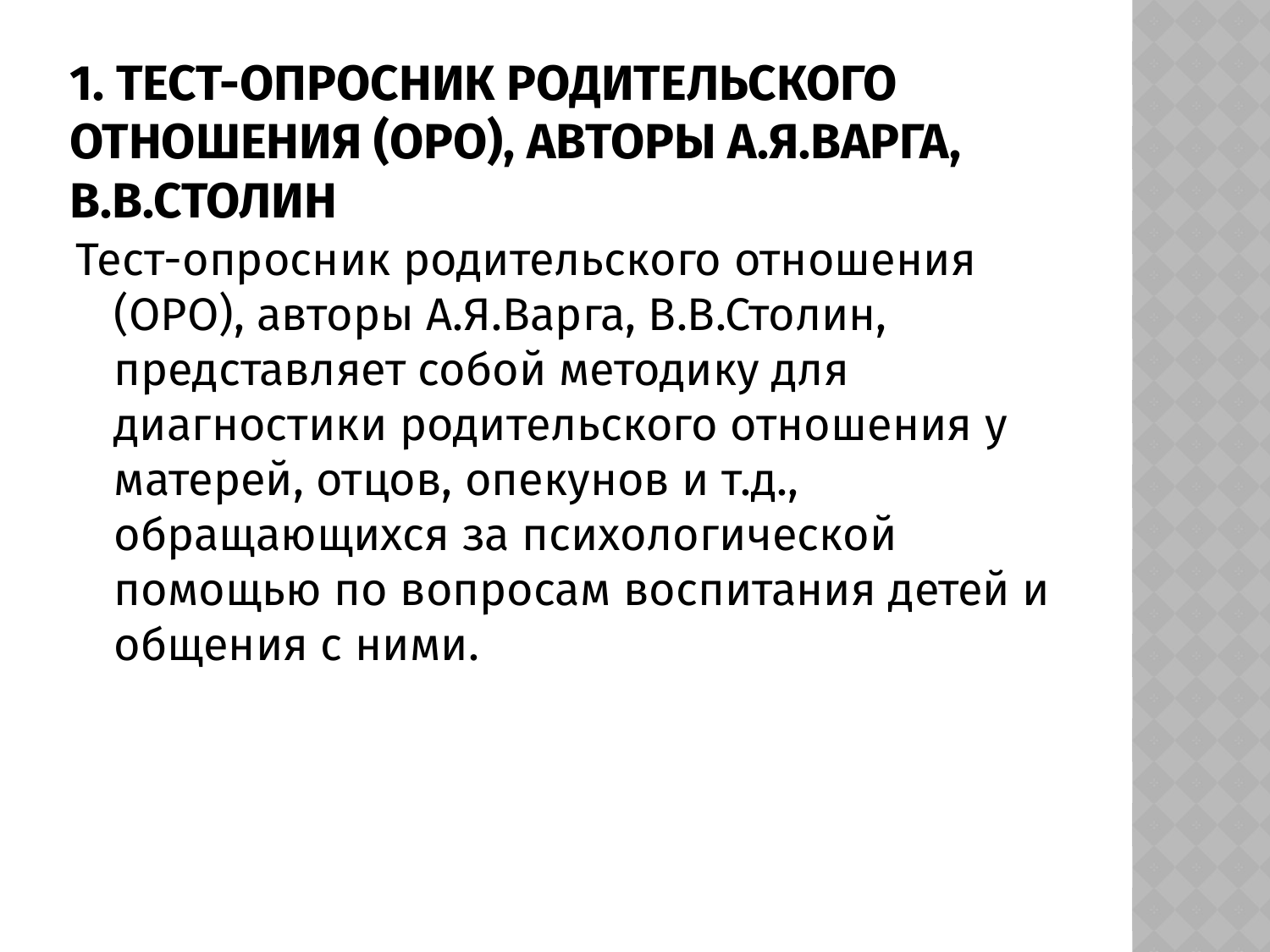

# 1. Тест-опросник родительского отношения (ОРО), авторы А.Я.Варга, В.В.Столин
Тест-опросник родительского отношения (ОРО), авторы А.Я.Варга, В.В.Столин, представляет собой методику для диагностики родительского отношения у матерей, отцов, опекунов и т.д., обращающихся за психологической помощью по вопросам воспитания детей и общения с ними.